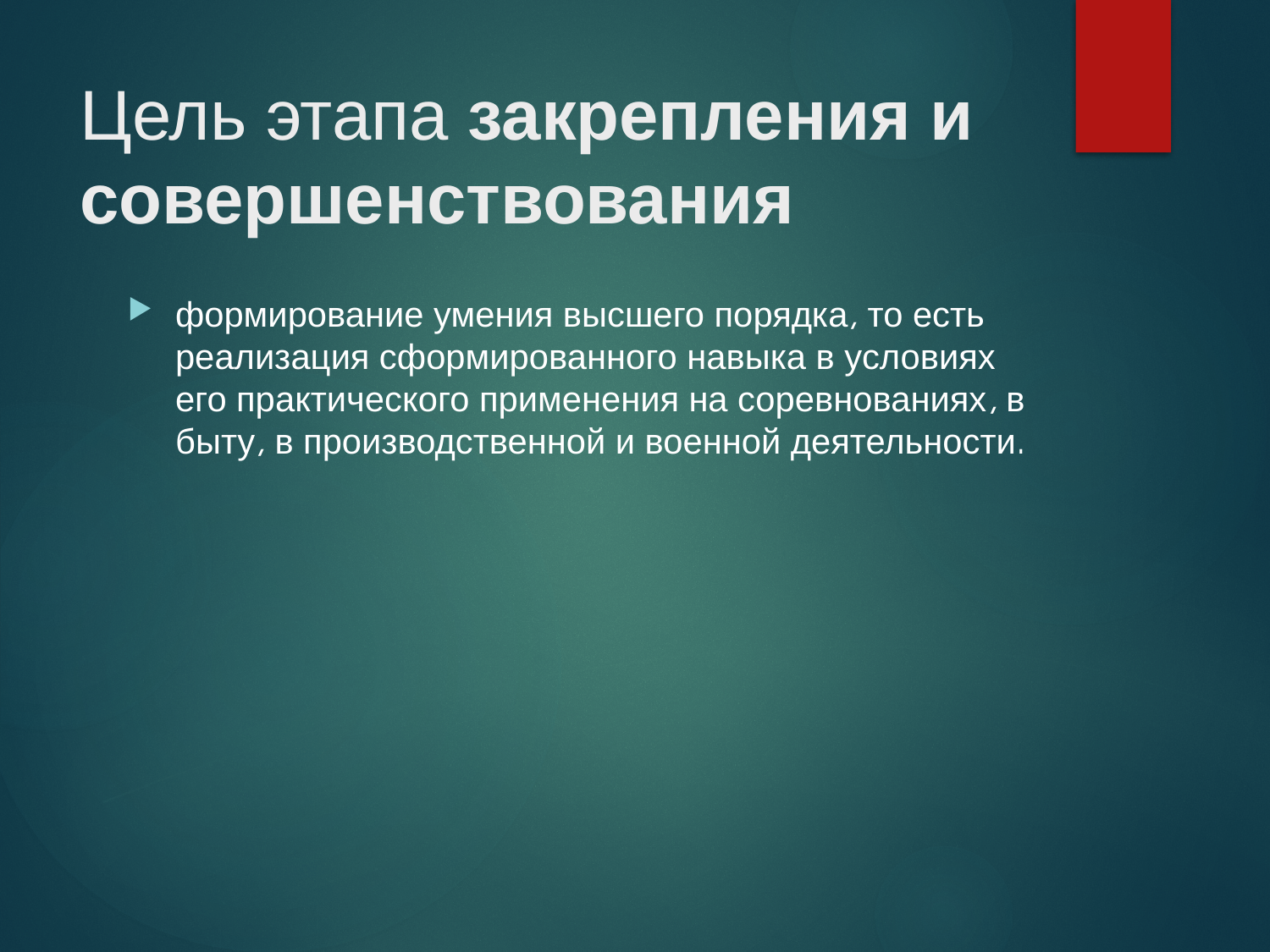

# Цель этапа закрепления и совершенствования
формирование умения высшего порядка, то есть реализация сформированного навыка в условиях его практического применения на соревнованиях, в быту, в производственной и военной деятельности.